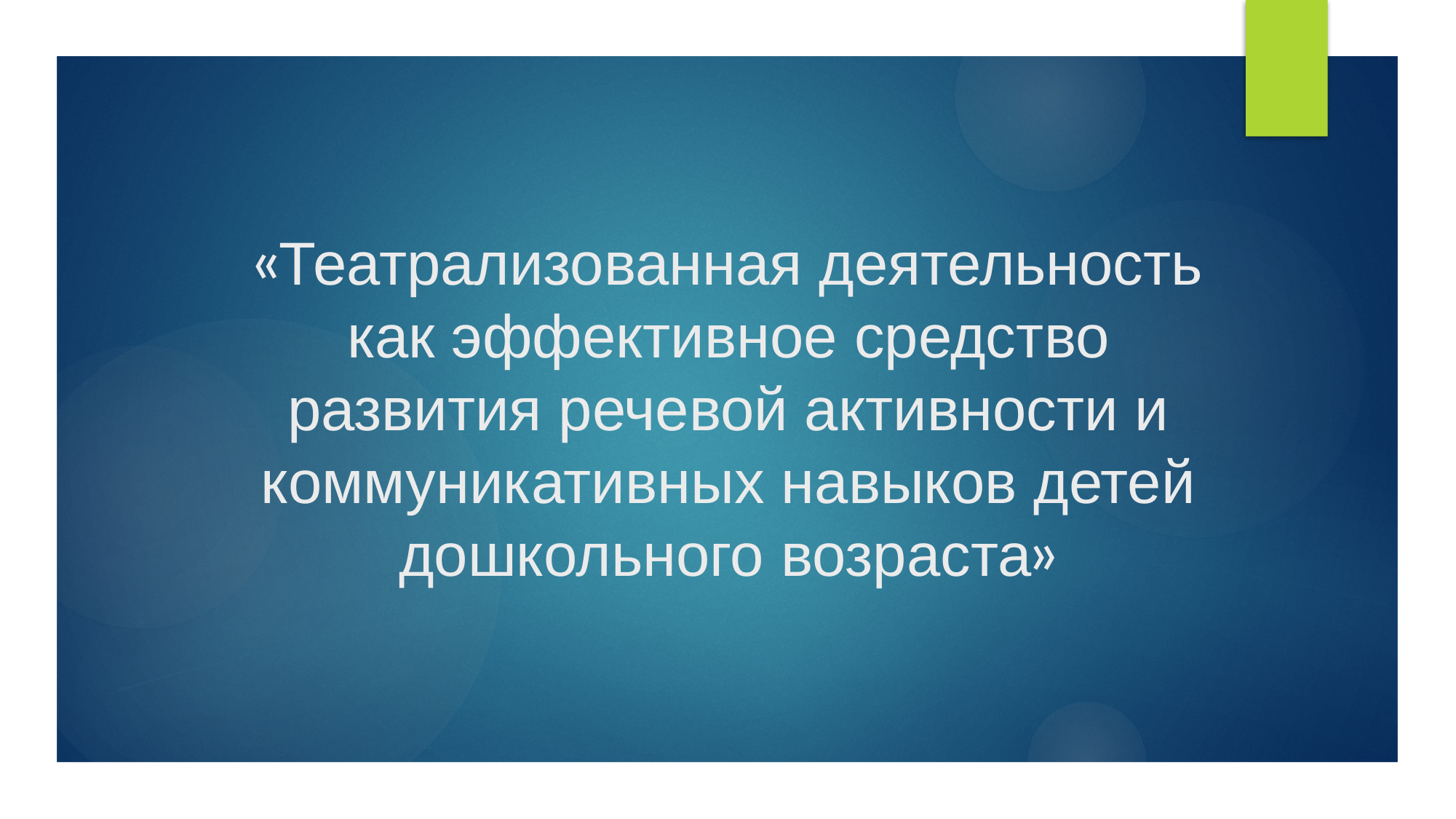

# «Театрализованная деятельность как эффективное средство развития речевой активности и коммуникативных навыков детей дошкольного возраста»